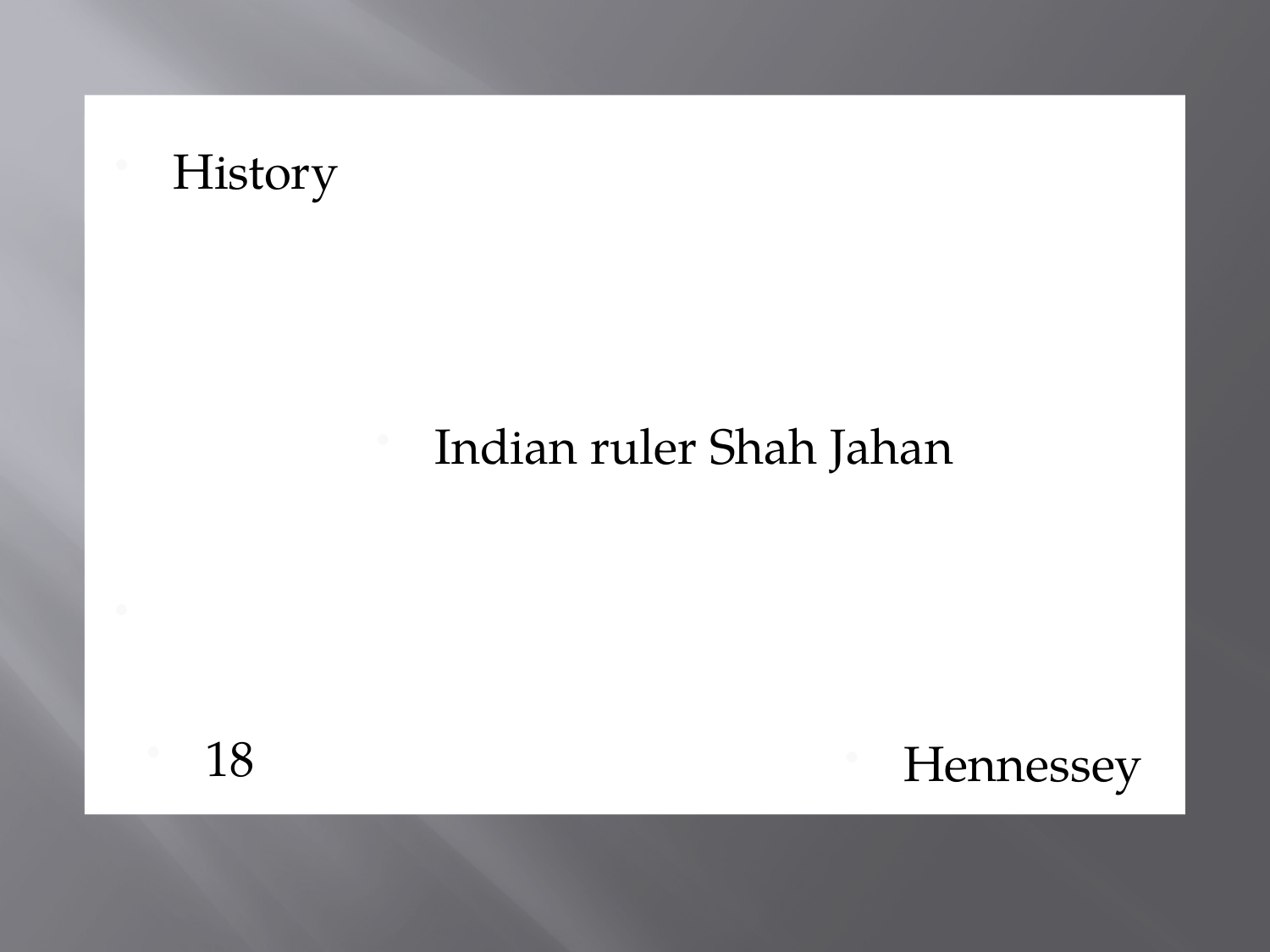

History
Indian ruler Shah Jahan
18
Hennessey